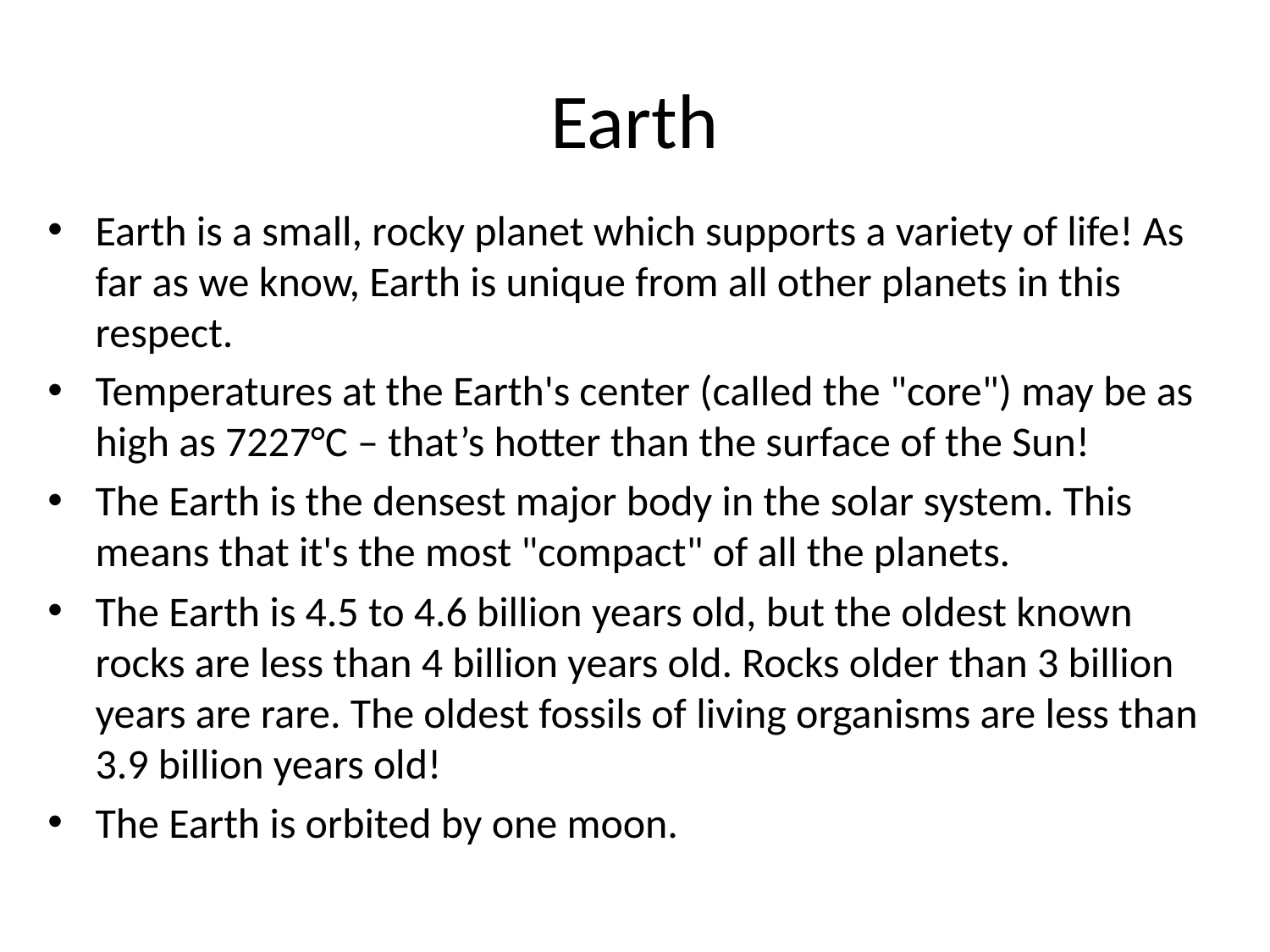

# Earth
Earth is a small, rocky planet which supports a variety of life! As far as we know, Earth is unique from all other planets in this respect.
Temperatures at the Earth's center (called the "core") may be as high as 7227°C – that’s hotter than the surface of the Sun!
The Earth is the densest major body in the solar system. This means that it's the most "compact" of all the planets.
The Earth is 4.5 to 4.6 billion years old, but the oldest known rocks are less than 4 billion years old. Rocks older than 3 billion years are rare. The oldest fossils of living organisms are less than 3.9 billion years old!
The Earth is orbited by one moon.